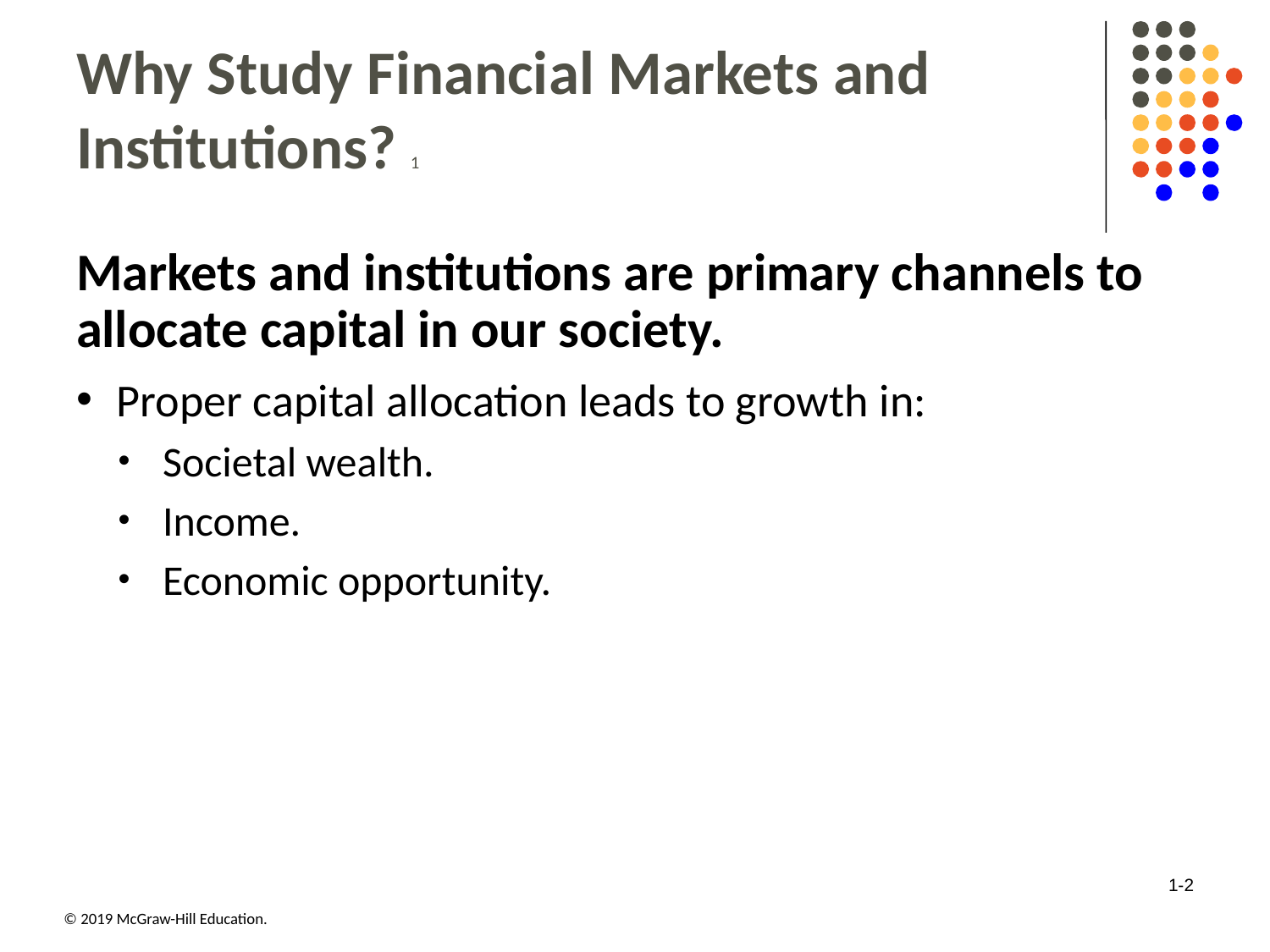

# Why Study Financial Markets and Institutions? 1
Markets and institutions are primary channels to allocate capital in our society.
Proper capital allocation leads to growth in:
Societal wealth.
Income.
Economic opportunity.
1-2